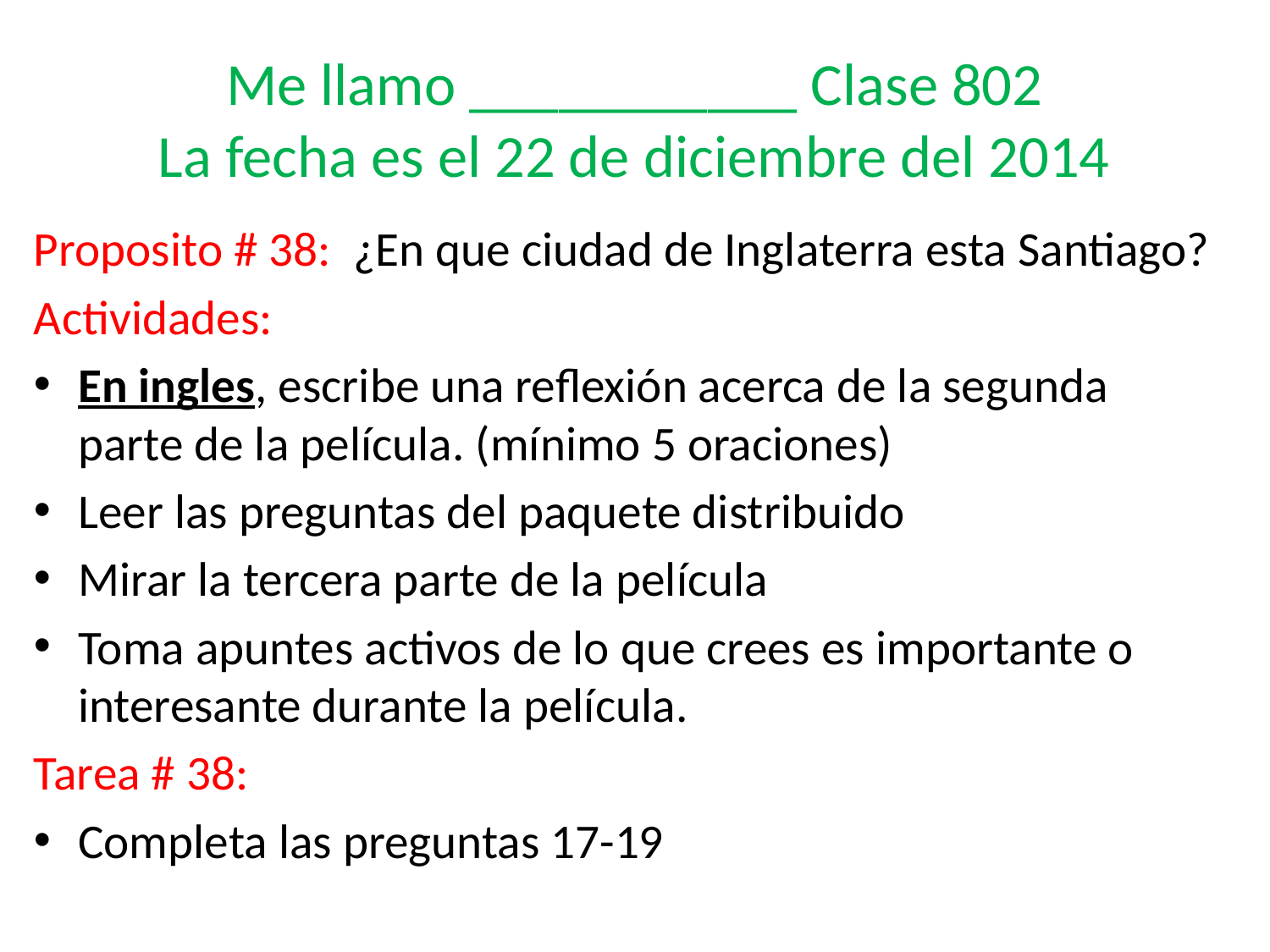

# Me llamo ___________ Clase 802 La fecha es el 22 de diciembre del 2014
Proposito # 38:  ¿En que ciudad de Inglaterra esta Santiago?
Actividades:
En ingles, escribe una reflexión acerca de la segunda parte de la película. (mínimo 5 oraciones)
Leer las preguntas del paquete distribuido
Mirar la tercera parte de la película
Toma apuntes activos de lo que crees es importante o interesante durante la película.
Tarea # 38:
Completa las preguntas 17-19